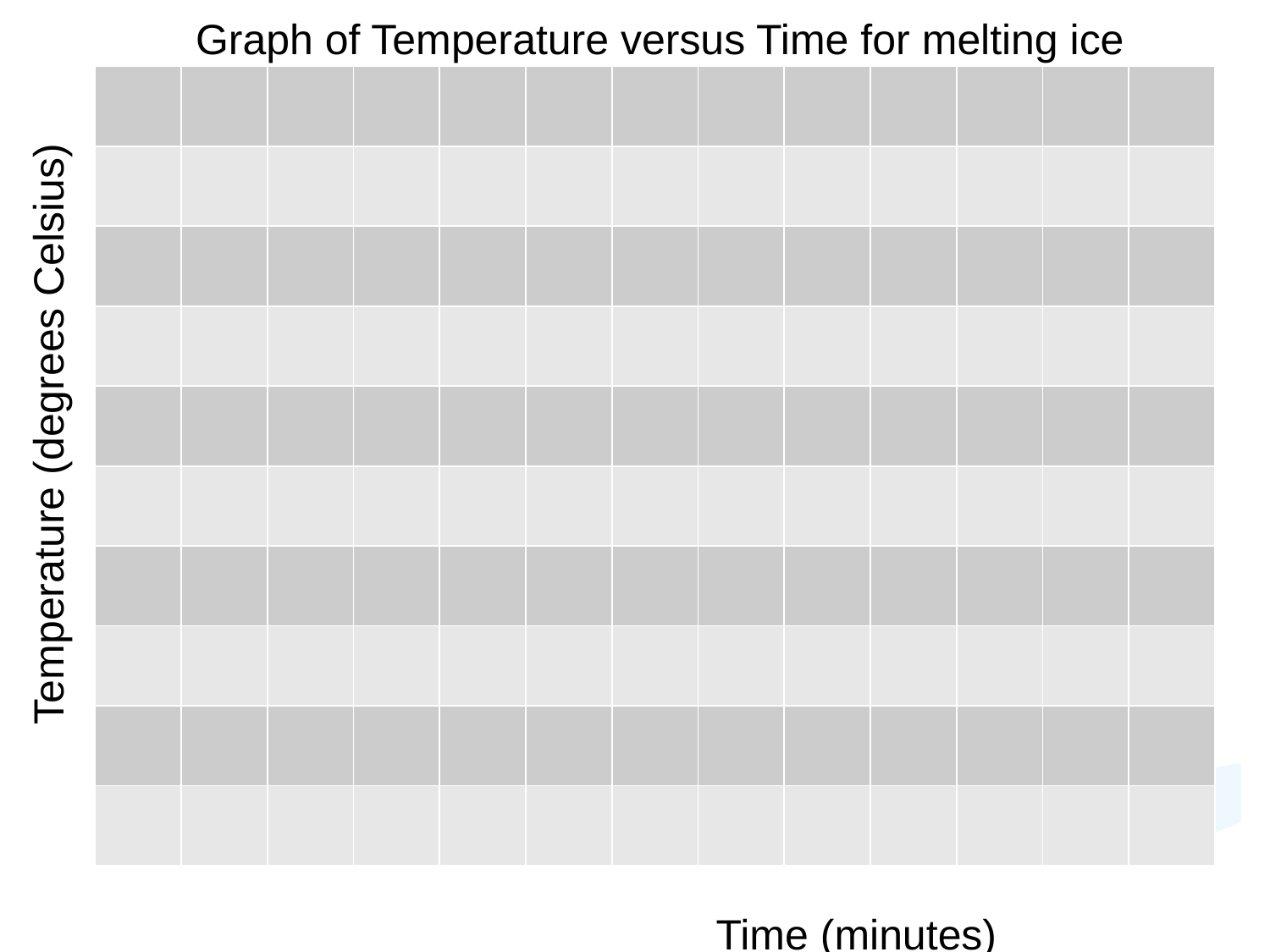

Graph of Temperature versus Time for melting ice
|  |  |  |  |  |  |  |  |  |  |  |  |  |
| --- | --- | --- | --- | --- | --- | --- | --- | --- | --- | --- | --- | --- |
|  |  |  |  |  |  |  |  |  |  |  |  |  |
|  |  |  |  |  |  |  |  |  |  |  |  |  |
|  |  |  |  |  |  |  |  |  |  |  |  |  |
|  |  |  |  |  |  |  |  |  |  |  |  |  |
|  |  |  |  |  |  |  |  |  |  |  |  |  |
|  |  |  |  |  |  |  |  |  |  |  |  |  |
|  |  |  |  |  |  |  |  |  |  |  |  |  |
|  |  |  |  |  |  |  |  |  |  |  |  |  |
|  |  |  |  |  |  |  |  |  |  |  |  |  |
Temperature (degrees Celsius)
Time (minutes)